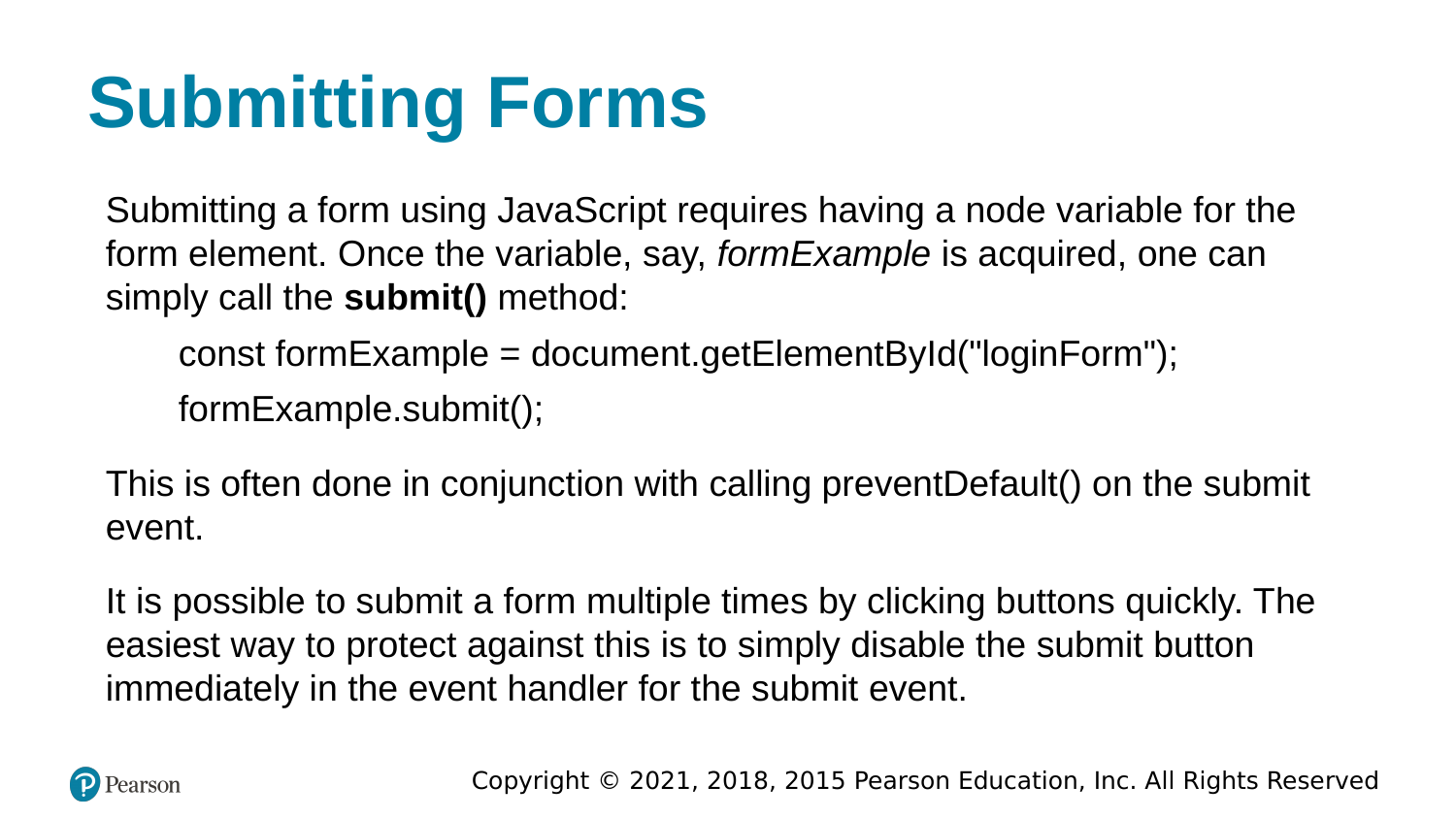

# Submitting Forms
Submitting a form using JavaScript requires having a node variable for the form element. Once the variable, say, formExample is acquired, one can simply call the submit() method:
const formExample = document.getElementById("loginForm");
formExample.submit();
This is often done in conjunction with calling preventDefault() on the submit event.
It is possible to submit a form multiple times by clicking buttons quickly. The easiest way to protect against this is to simply disable the submit button immediately in the event handler for the submit event.